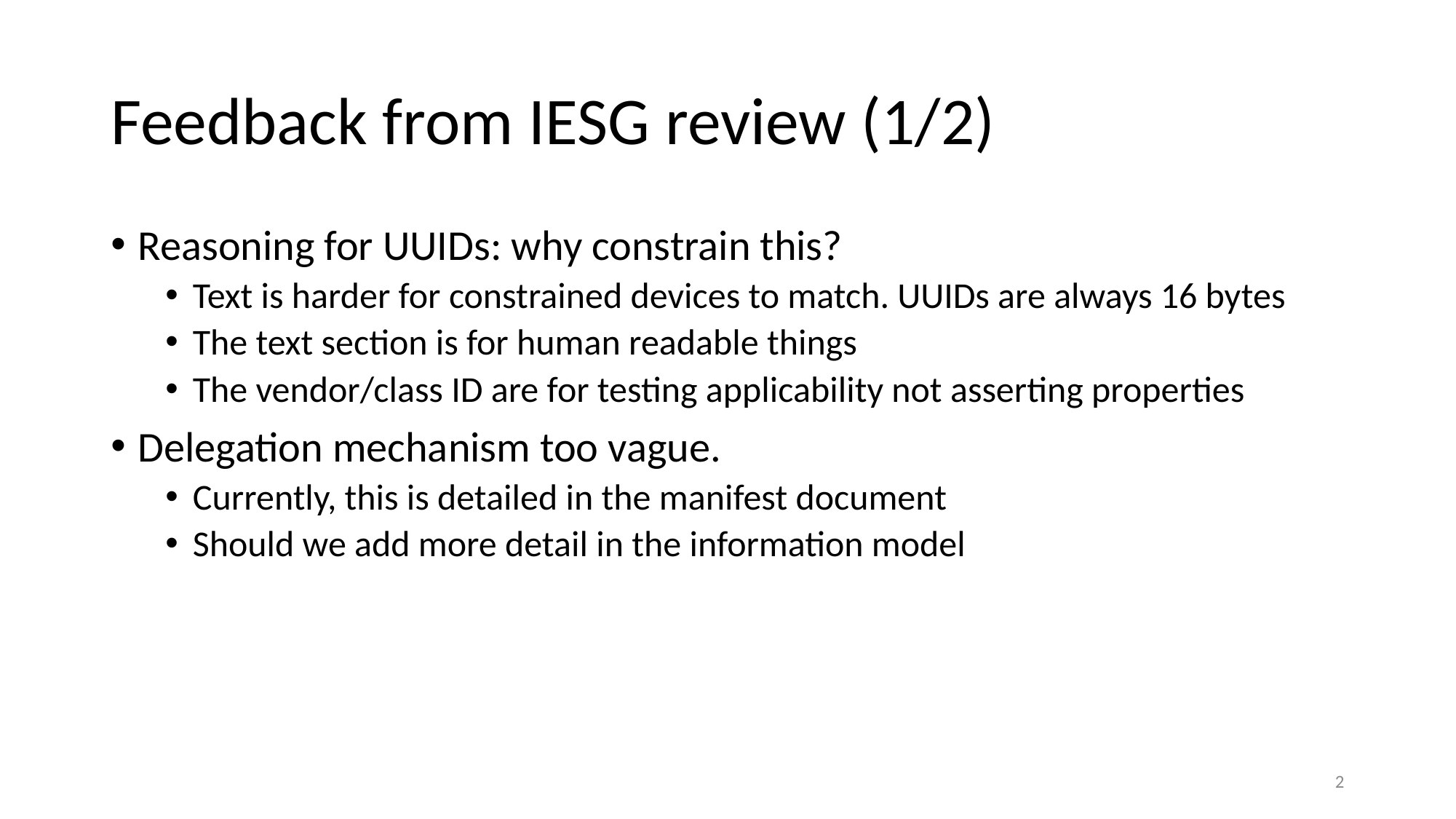

# Feedback from IESG review (1/2)
Reasoning for UUIDs: why constrain this?
Text is harder for constrained devices to match. UUIDs are always 16 bytes
The text section is for human readable things
The vendor/class ID are for testing applicability not asserting properties
Delegation mechanism too vague.
Currently, this is detailed in the manifest document
Should we add more detail in the information model

2